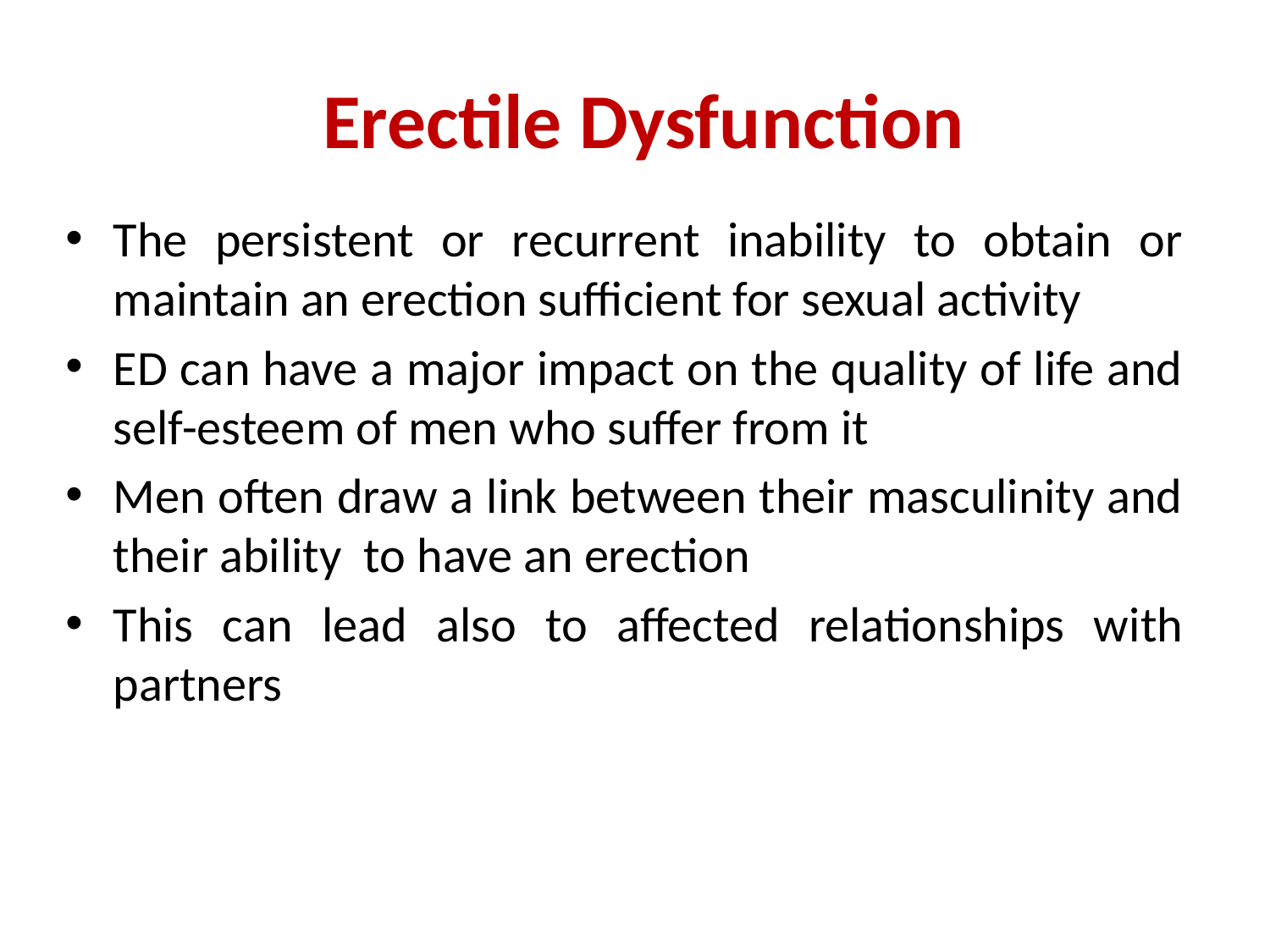

# Erectile Dysfunction
The persistent or recurrent inability to obtain or maintain an erection sufficient for sexual activity
ED can have a major impact on the quality of life and self-esteem of men who suffer from it
Men often draw a link between their masculinity and their ability  to have an erection
This can lead also to affected relationships with partners